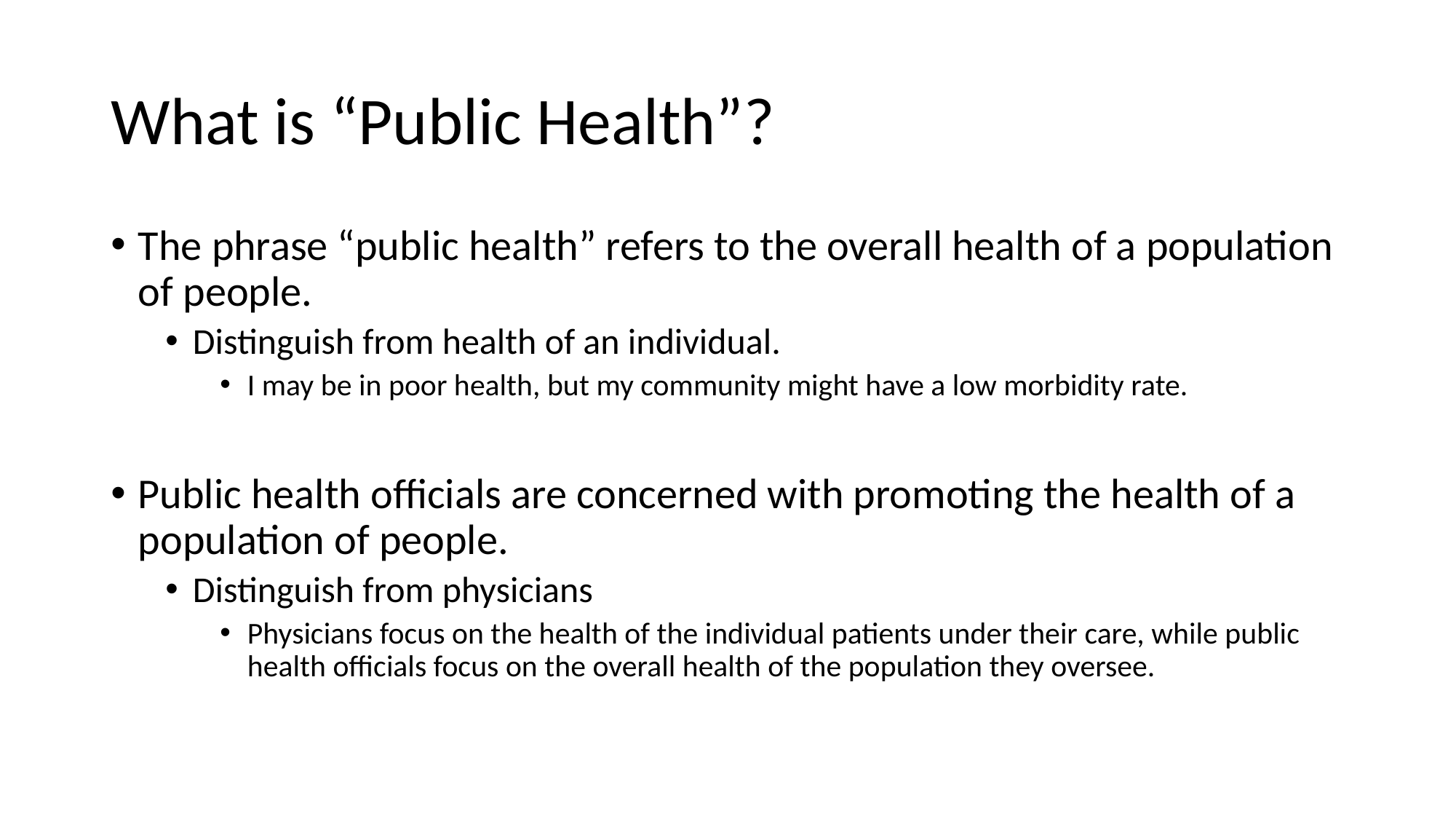

# What is “Public Health”?
The phrase “public health” refers to the overall health of a population of people.
Distinguish from health of an individual.
I may be in poor health, but my community might have a low morbidity rate.

Public health officials are concerned with promoting the health of a population of people.
Distinguish from physicians
Physicians focus on the health of the individual patients under their care, while public health officials focus on the overall health of the population they oversee.